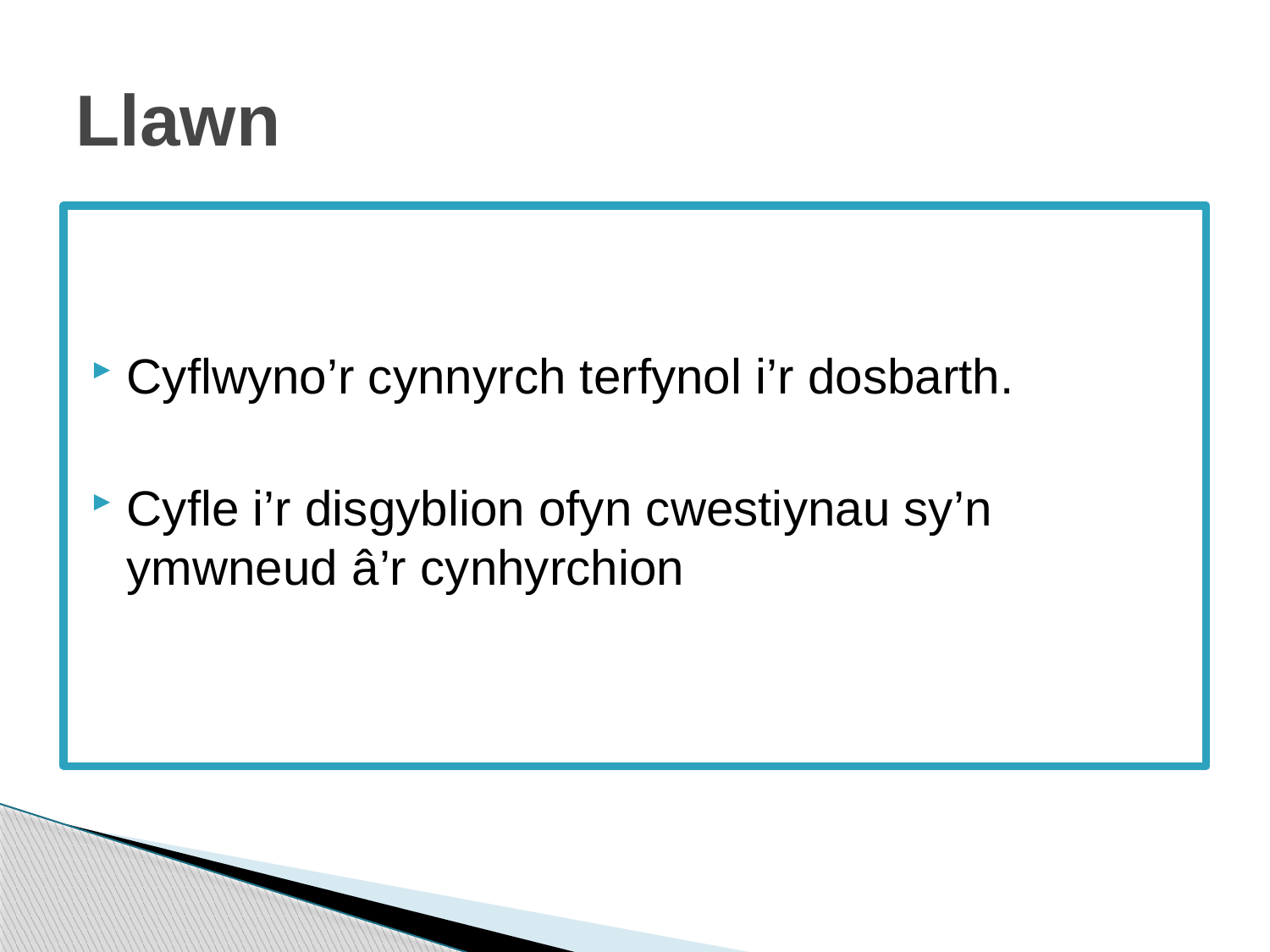

# Llawn

Cyflwyno’r cynnyrch terfynol i’r dosbarth.

Cyfle i’r disgyblion ofyn cwestiynau sy’n ymwneud â’r cynhyrchion